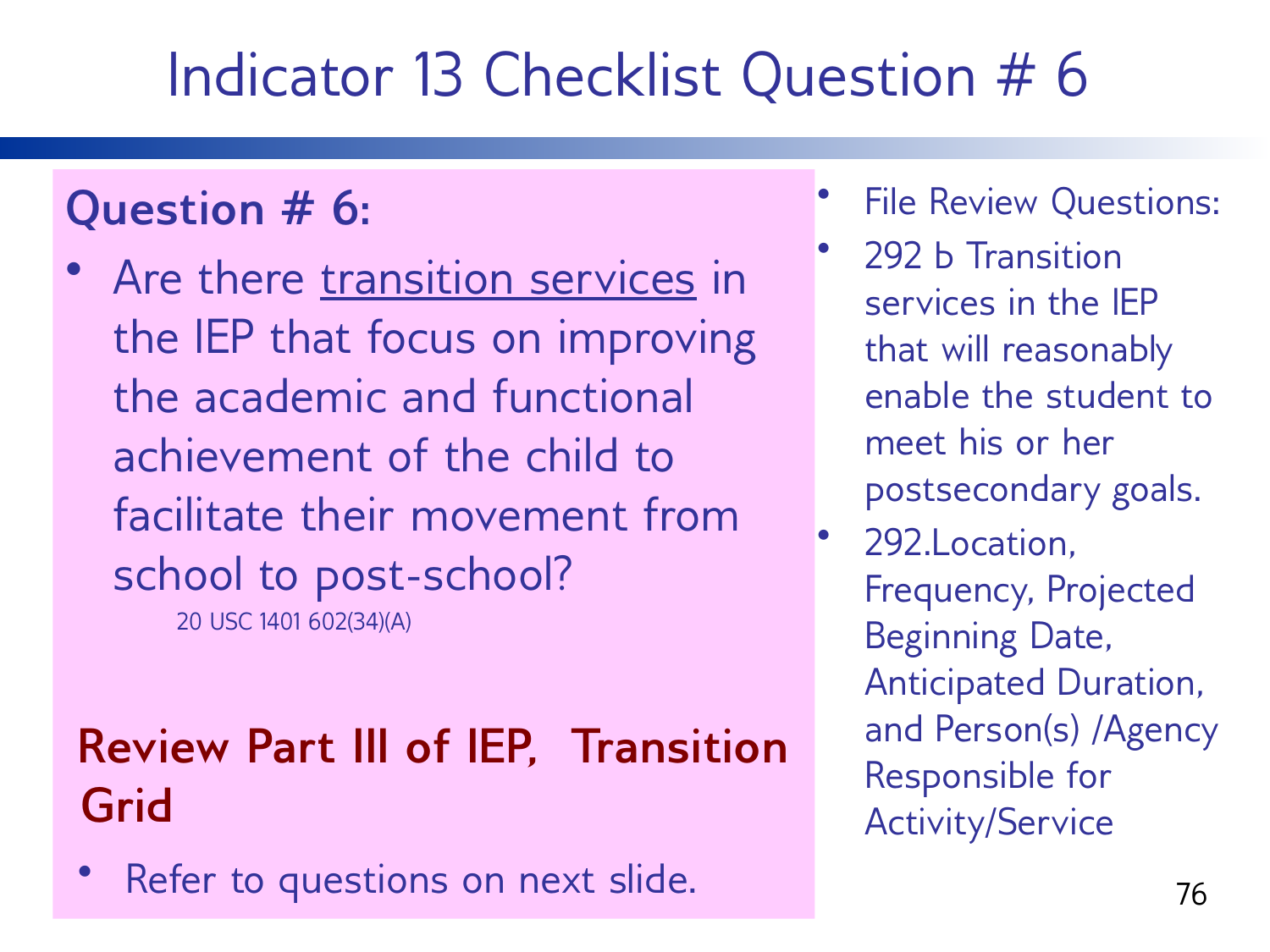

# Indicator 13 Checklist Question # 6
Question # 6:
Are there transition services in the IEP that focus on improving the academic and functional achievement of the child to facilitate their movement from school to post-school?
20 USC 1401 602(34)(A)

Review Part III of IEP,  Transition Grid
Refer to questions on next slide.
File Review Questions:
292 b Transition services in the IEP that will reasonably enable the student to meet his or her postsecondary goals.
292.Location, Frequency, Projected Beginning Date, Anticipated Duration, and Person(s) /Agency Responsible for Activity/Service

76